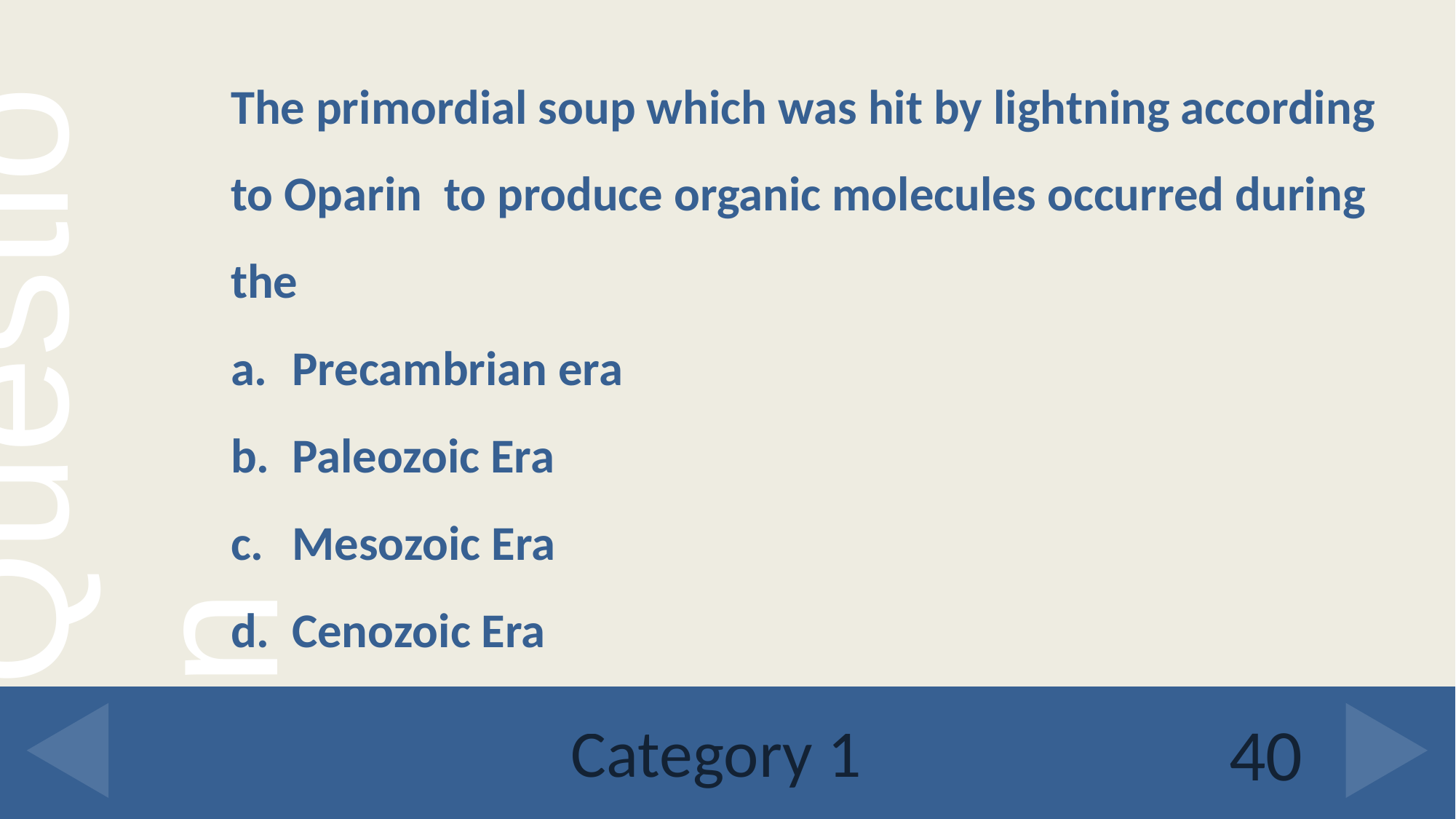

The primordial soup which was hit by lightning according to Oparin  to produce organic molecules occurred during the
Precambrian era
Paleozoic Era
Mesozoic Era
Cenozoic Era

# Category 1
40